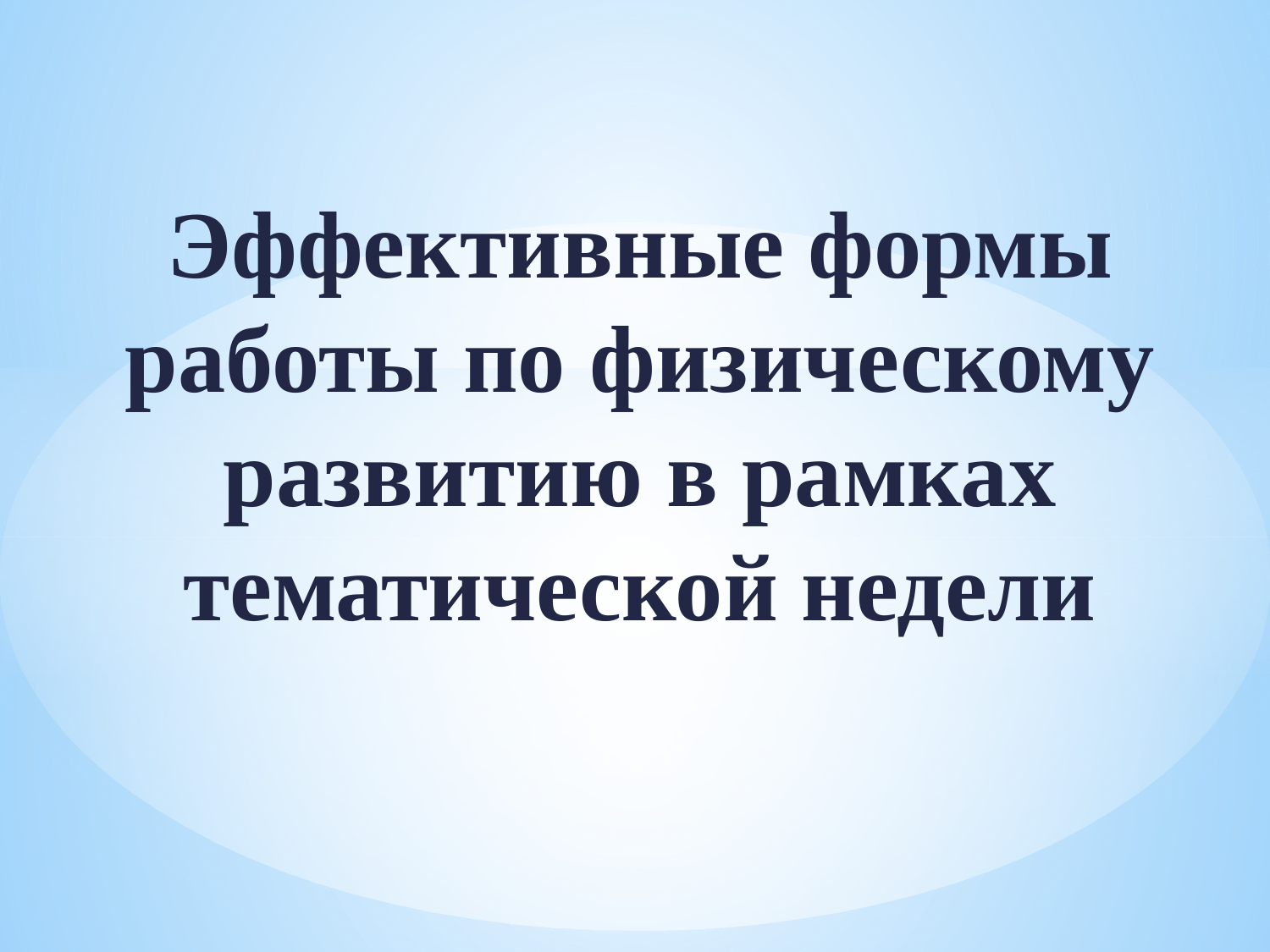

Эффективные формы работы по физическому развитию в рамках тематической недели